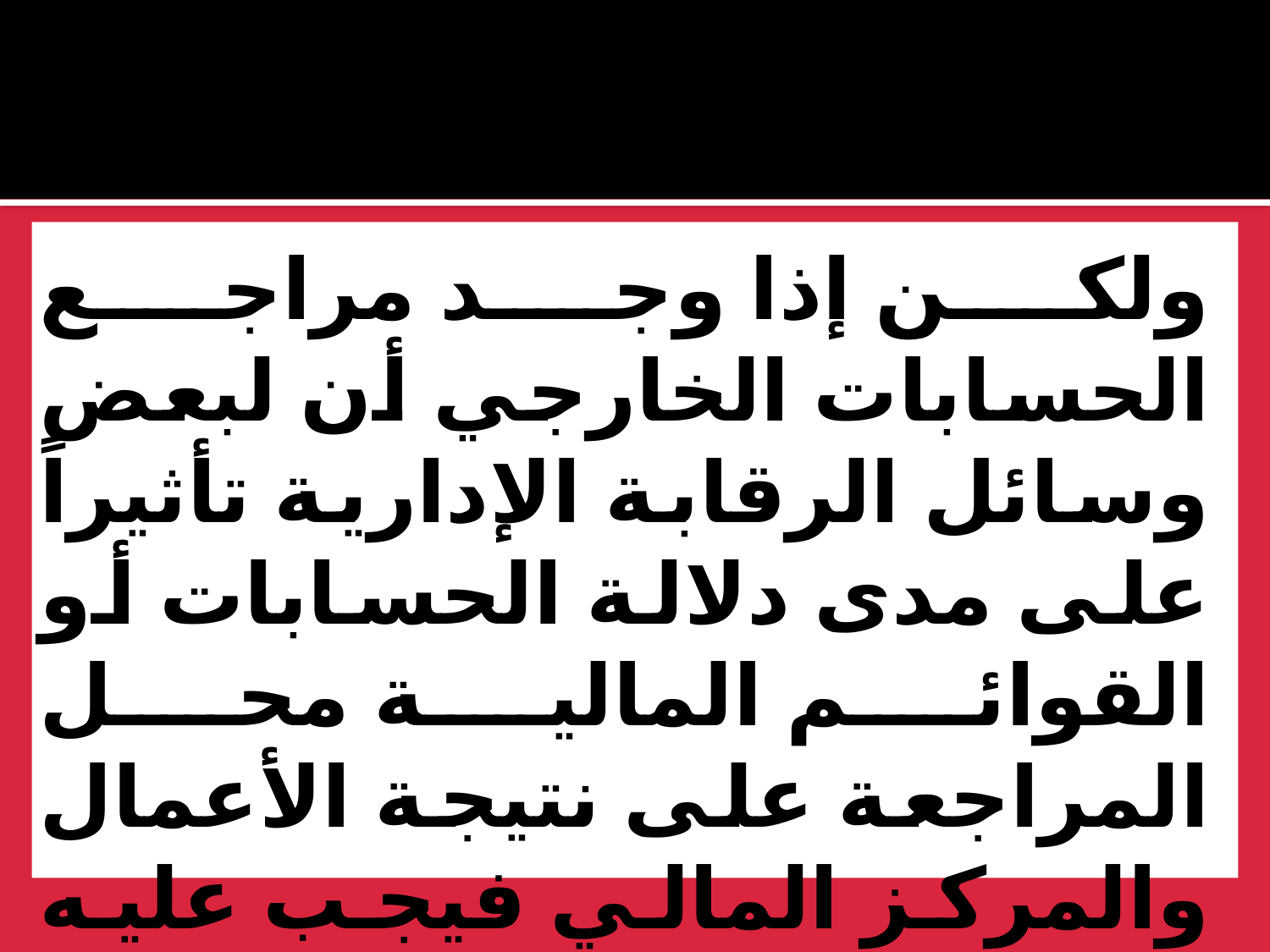

ولكن إذا وجد مراجع الحسابات الخارجي أن لبعض وسائل الرقابة الإدارية تأثيراً على مدى دلالة الحسابات أو القوائم المالية محل المراجعة على نتيجة الأعمال والمركز المالي فيجب عليه دراسة وتقويم هذه الوسائل.